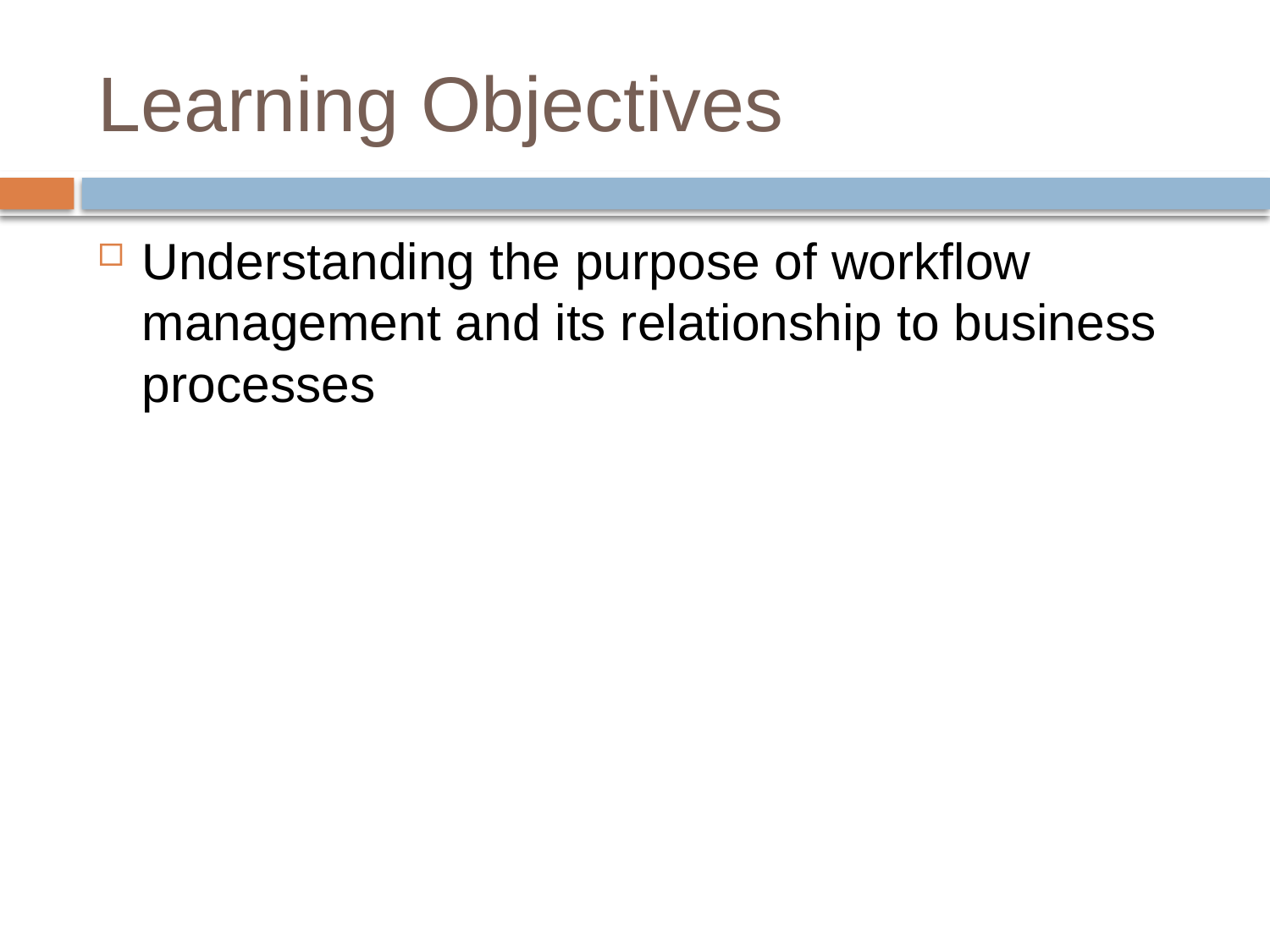

# Learning Objectives
Understanding the purpose of workflow management and its relationship to business processes